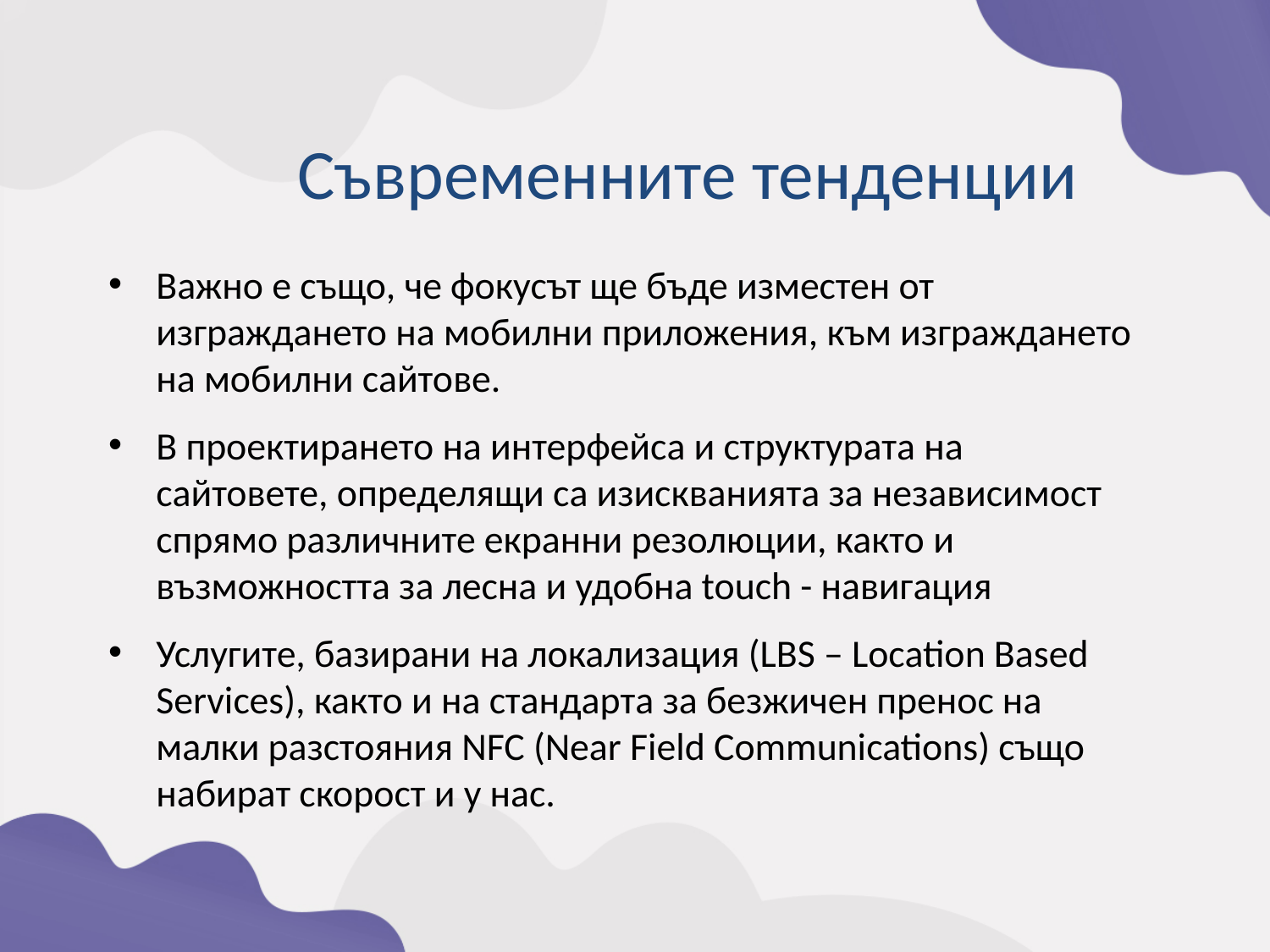

Съвременните тенденции
Важно е също, че фокусът ще бъде изместен от изграждането на мобилни приложения, към изграждането на мобилни сайтове.
В проектирането на интерфейса и структурата на сайтовете, определящи са изискванията за независимост спрямо различните екранни резолюции, както и възможността за лесна и удобна touch - навигация
Услугите, базирани на локализация (LBS – Location Based Services), както и на стандарта за безжичен пренос на малки разстояния NFC (Near Field Communications) също набират скорост и у нас.